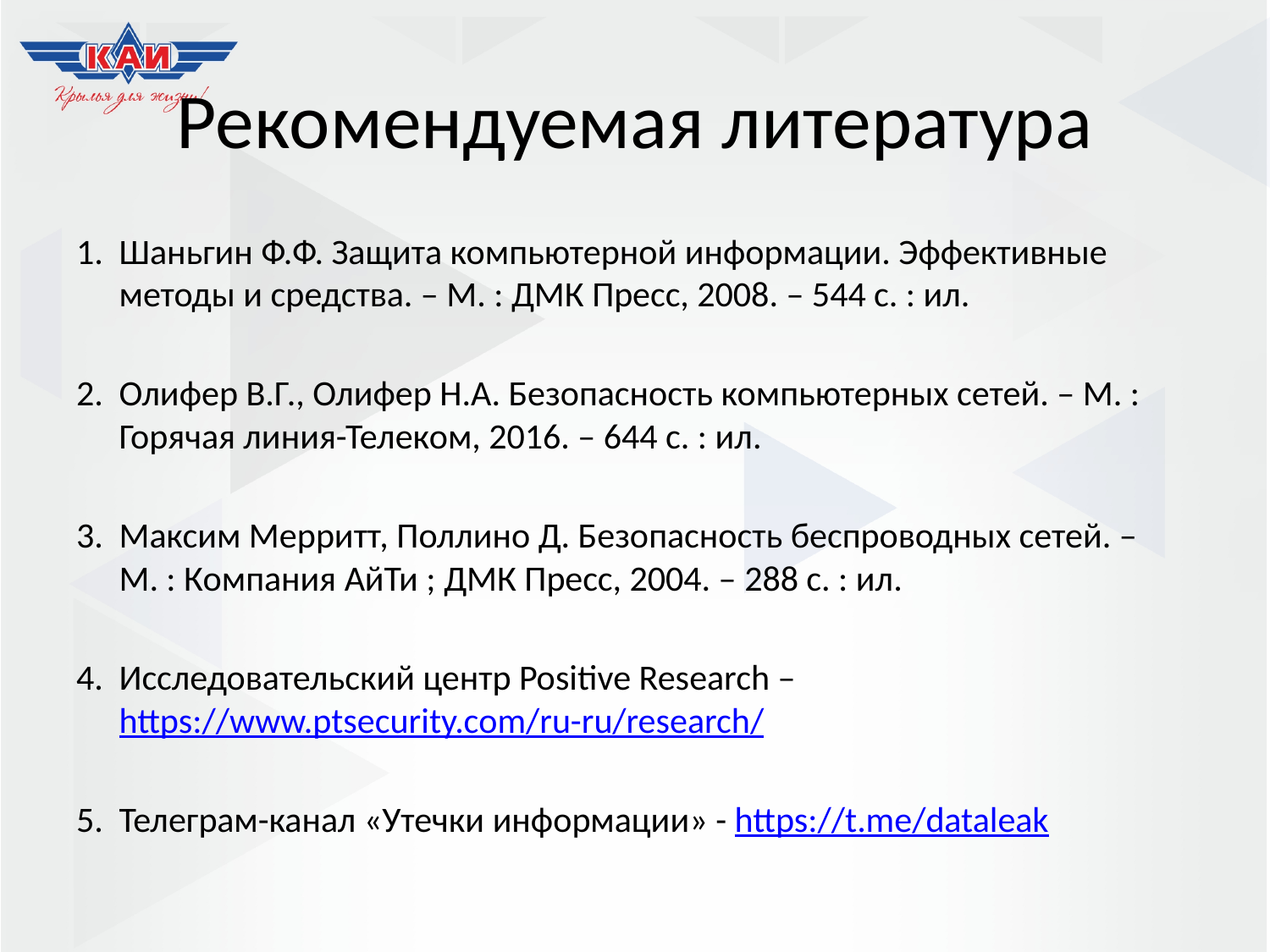

# Рекомендуемая литература
Шаньгин Ф.Ф. Защита компьютерной информации. Эффективные методы и средства. – М. : ДМК Пресс, 2008. – 544 с. : ил.

Олифер В.Г., Олифер Н.А. Безопасность компьютерных сетей. – М. : Горячая линия-Телеком, 2016. – 644 с. : ил.

Максим Мерритт, Поллино Д. Безопасность беспроводных сетей. – М. : Компания АйТи ; ДМК Пресс, 2004. – 288 с. : ил.

Исследовательский центр Positive Research – https://www.ptsecurity.com/ru-ru/research/

Телеграм-канал «Утечки информации» - https://t.me/dataleak